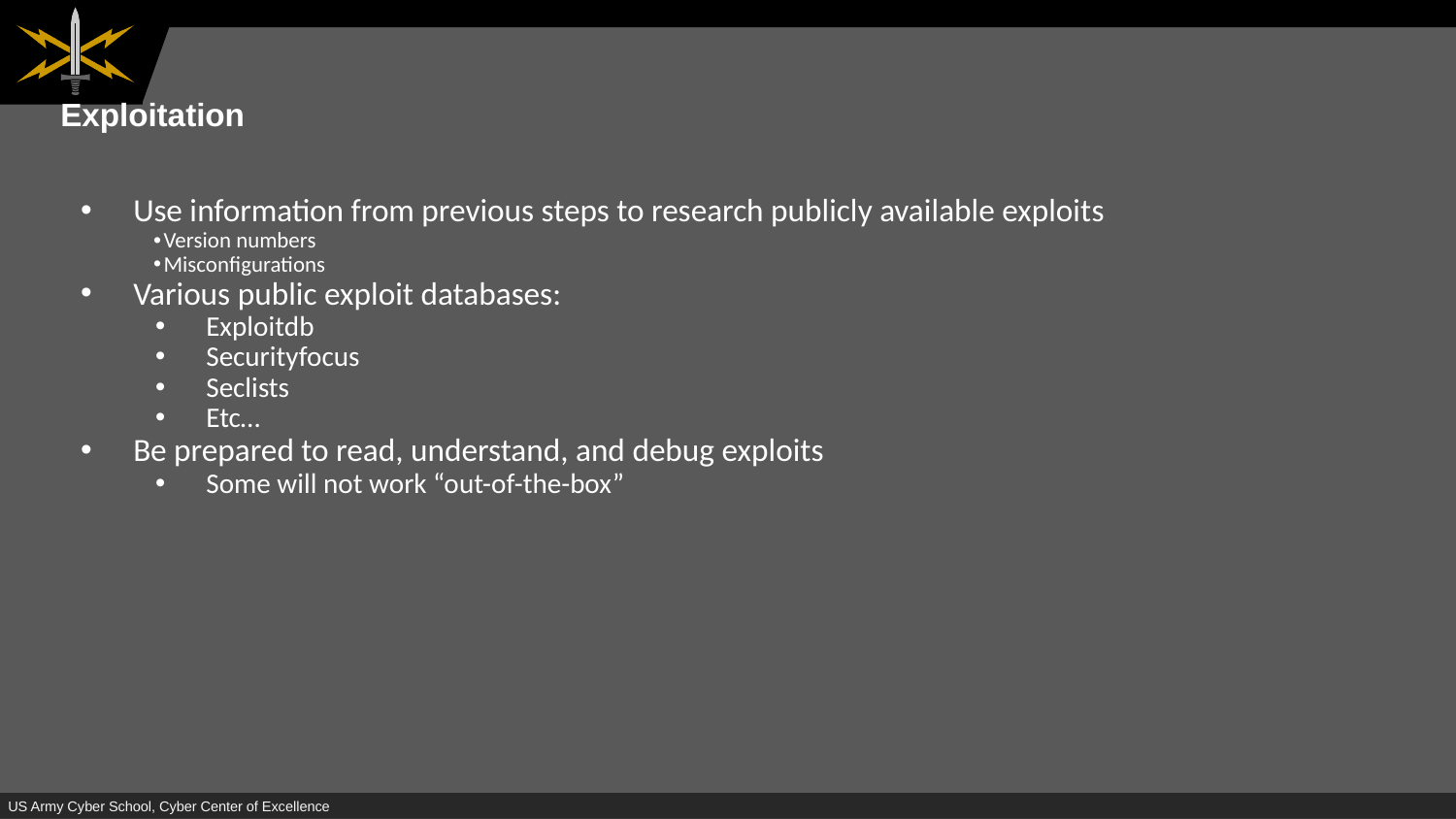

# Exploitation
Use information from previous steps to research publicly available exploits
Version numbers
Misconfigurations
Various public exploit databases:
Exploitdb
Securityfocus
Seclists
Etc…
Be prepared to read, understand, and debug exploits
Some will not work “out-of-the-box”